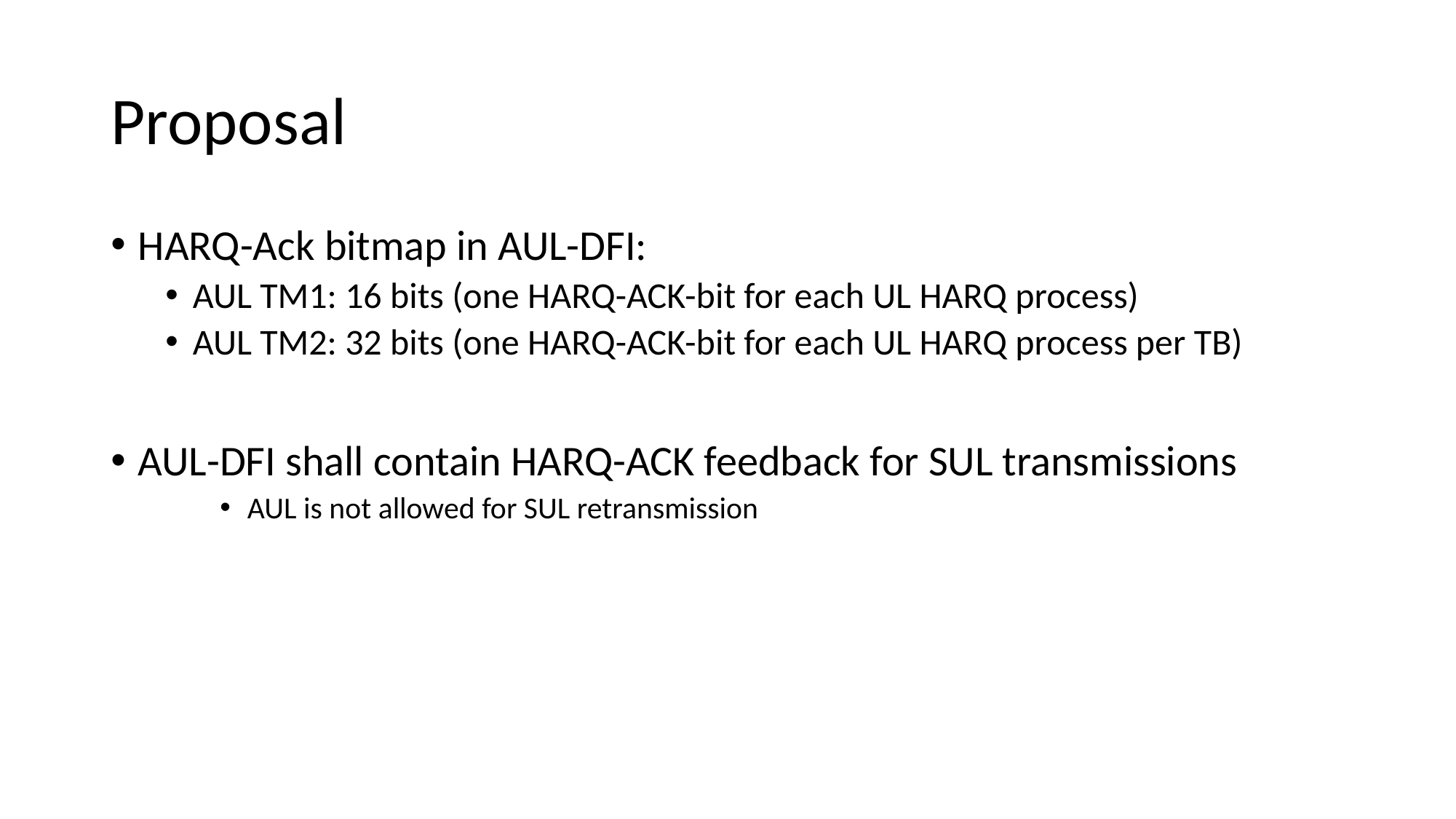

# Proposal
HARQ-Ack bitmap in AUL-DFI:
AUL TM1: 16 bits (one HARQ-ACK-bit for each UL HARQ process)
AUL TM2: 32 bits (one HARQ-ACK-bit for each UL HARQ process per TB)

AUL-DFI shall contain HARQ-ACK feedback for SUL transmissions
AUL is not allowed for SUL retransmission